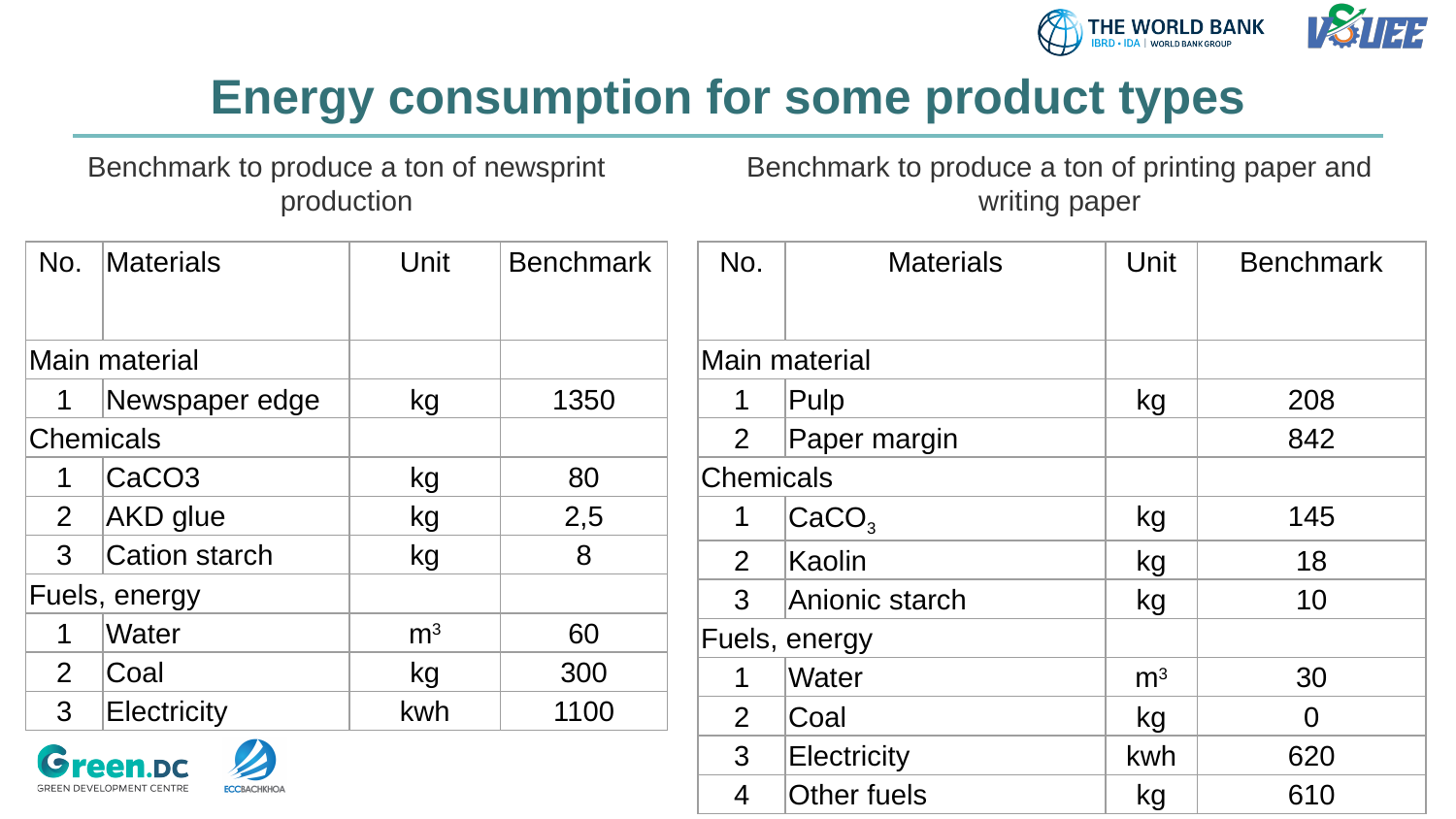

# Energy consumption for some product types
Benchmark to produce a ton of newsprint production
Benchmark to produce a ton of printing paper and writing paper
| No. | Materials | Unit | Benchmark |
| --- | --- | --- | --- |
| Main material |  |  |  |
| 1 | Newspaper edge | kg | 1350 |
| Chemicals |  |  |  |
| 1 | CaCO3 | kg | 80 |
| 2 | AKD glue | kg | 2,5 |
| 3 | Cation starch | kg | 8 |
| Fuels, energy |  |  |  |
| 1 | Water | m3 | 60 |
| 2 | Coal | kg | 300 |
| 3 | Electricity | kwh | 1100 |
| No. | Materials | Unit | Benchmark |
| --- | --- | --- | --- |
| Main material |  |  |  |
| 1 | Pulp | kg | 208 |
| 2 | Paper margin |  | 842 |
| Chemicals |  |  |  |
| 1 | CaCO3 | kg | 145 |
| 2 | Kaolin | kg | 18 |
| 3 | Anionic starch | kg | 10 |
| Fuels, energy |  |  |  |
| 1 | Water | m3 | 30 |
| 2 | Coal | kg | 0 |
| 3 | Electricity | kwh | 620 |
| 4 | Other fuels | kg | 610 |